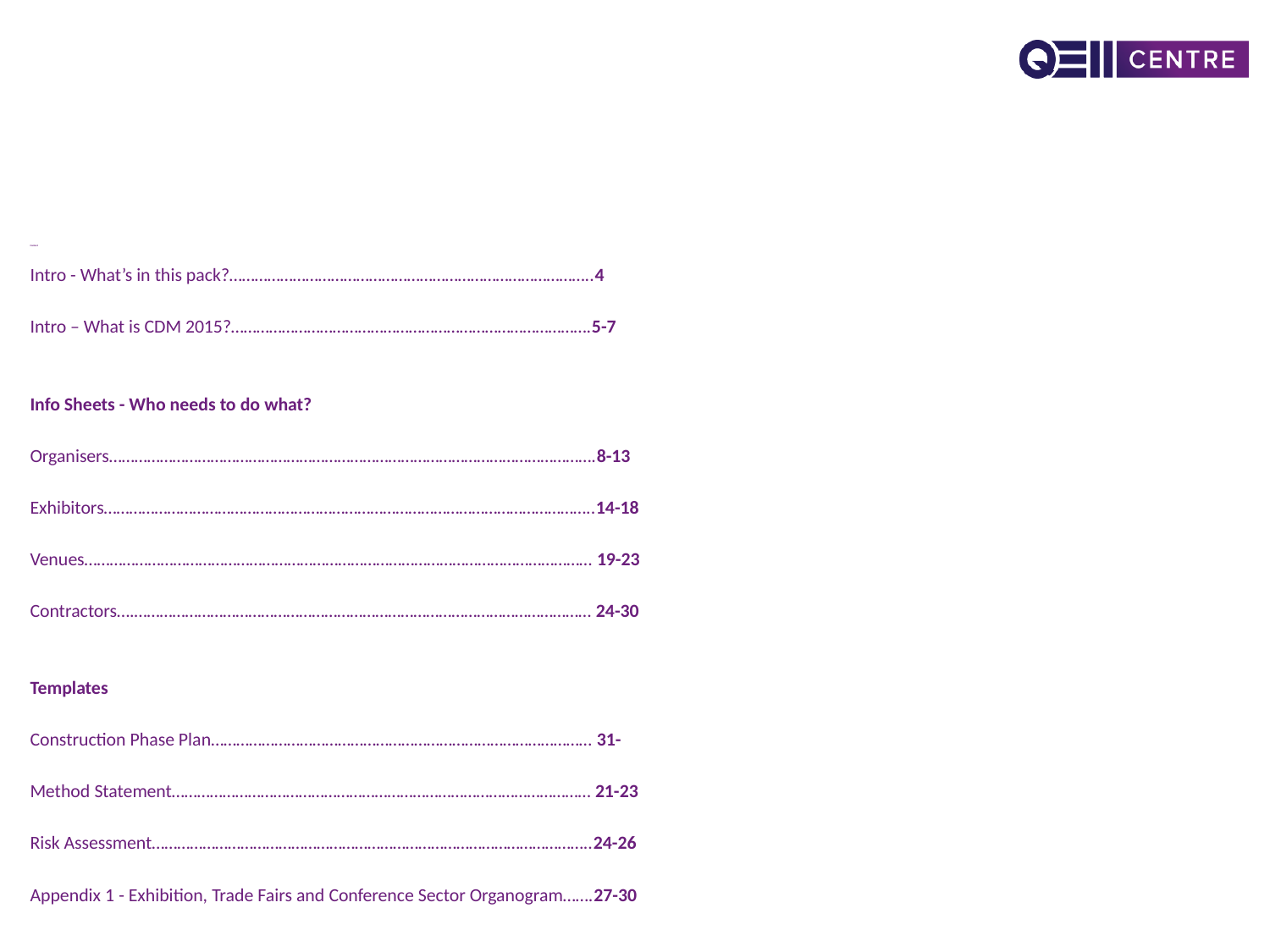

# Content
Intro - What’s in this pack?…………………………………………………………………………..4

Intro – What is CDM 2015?………………………………………………………………………….5-7

Info Sheets - Who needs to do what?

Organisers…………………………………………………………………………………………………….8-13

Exhibitors……………………………………………………………………………………………………..14-18

Venues………………………………………………………………………………………………………… 19-23

Contractors….……………………………………………………………………………………………… 24-30

Templates

Construction Phase Plan……………………………………………………………………………… 31-

Method Statement……………………………………………………………………………………… 21-23

Risk Assessment…………………………………………………………………………………………..24-26

Appendix 1 - Exhibition, Trade Fairs and Conference Sector Organogram…….27-30